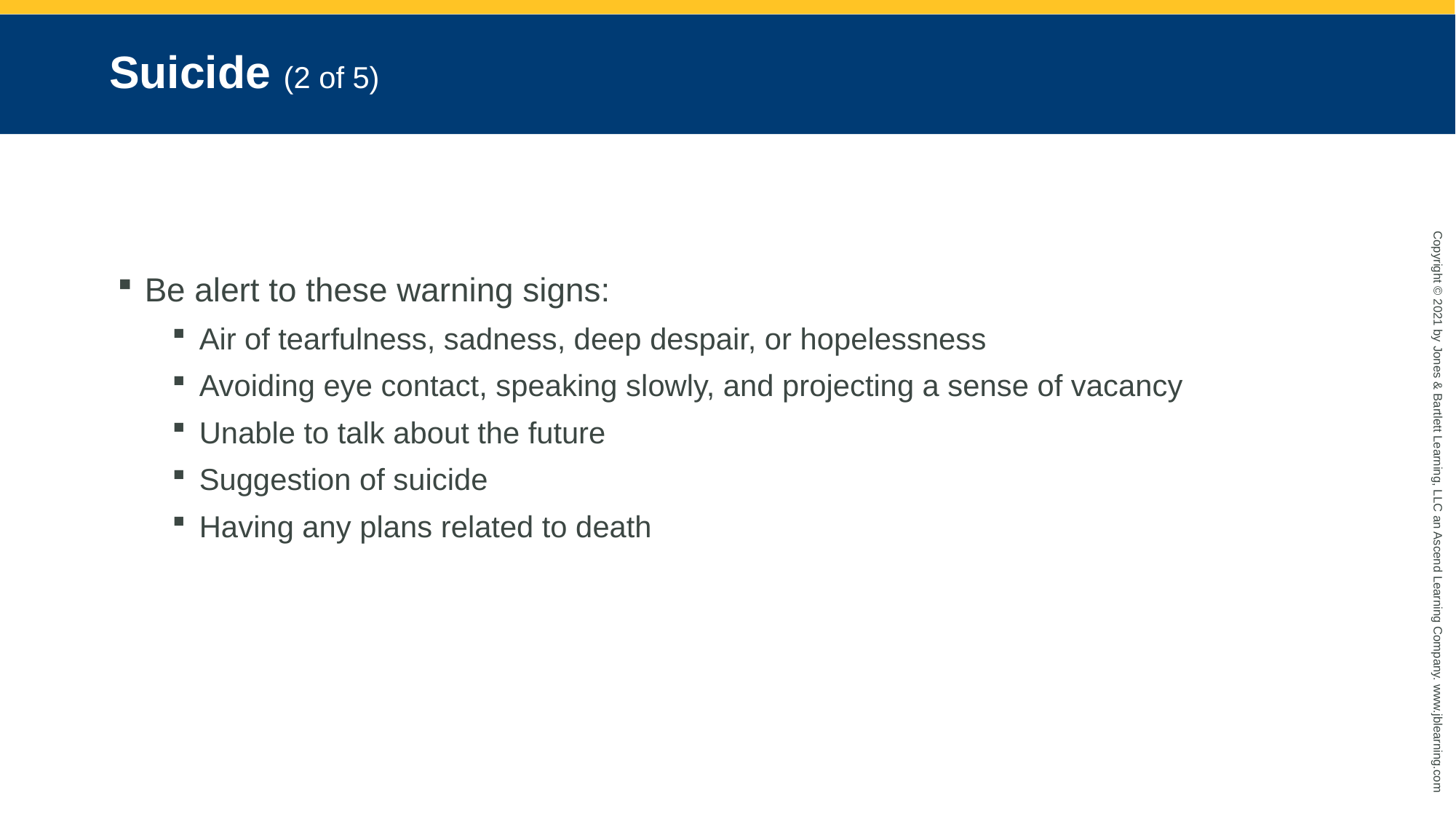

# Suicide (2 of 5)
Be alert to these warning signs:
Air of tearfulness, sadness, deep despair, or hopelessness
Avoiding eye contact, speaking slowly, and projecting a sense of vacancy
Unable to talk about the future
Suggestion of suicide
Having any plans related to death